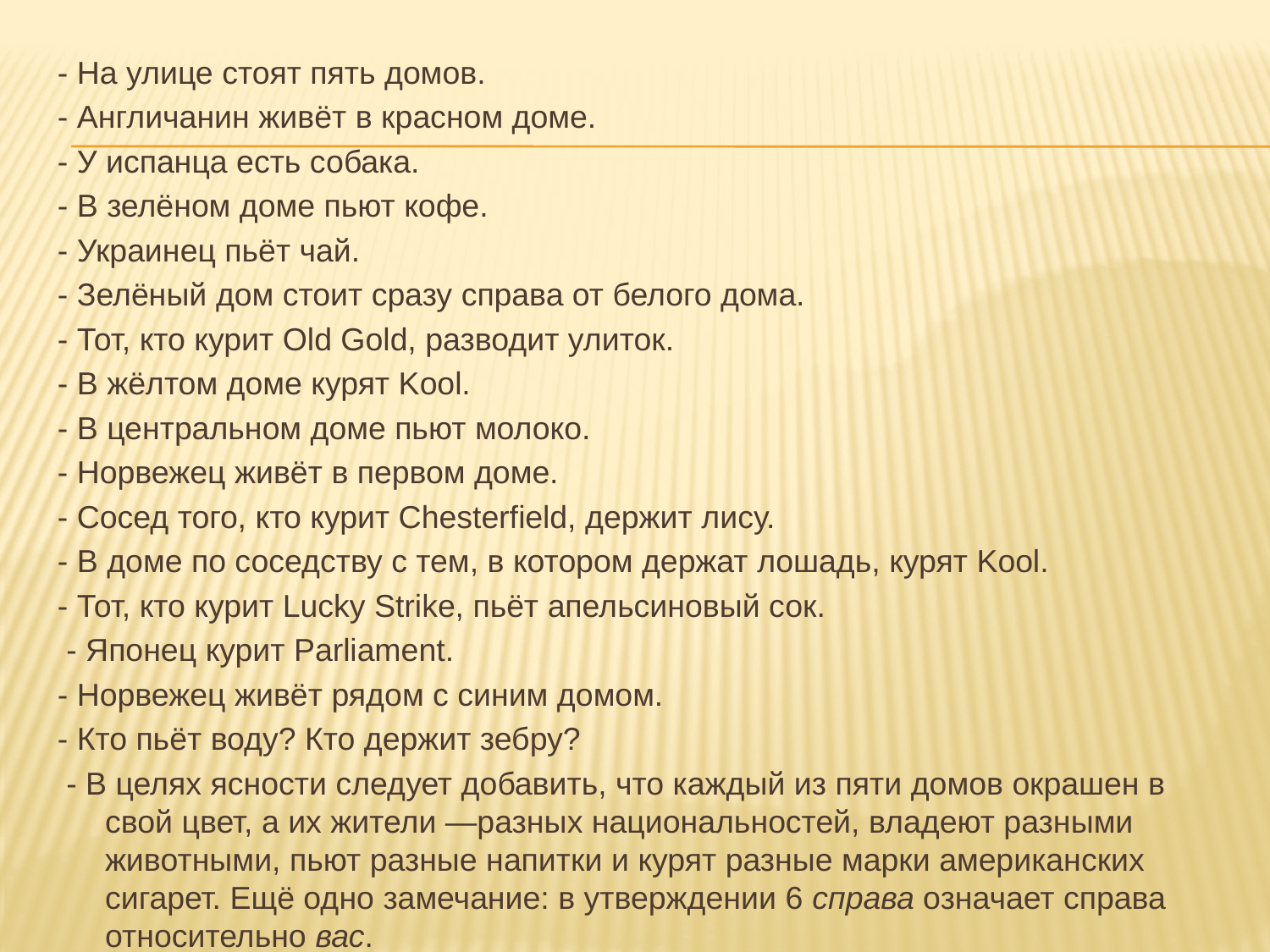

- На улице стоят пять домов.
- Англичанин живёт в красном доме.
- У испанца есть собака.
- В зелёном доме пьют кофе.
- Украинец пьёт чай.
- Зелёный дом стоит сразу справа от белого дома.
- Тот, кто курит Old Gold, разводит улиток.
- В жёлтом доме курят Kool.
- В центральном доме пьют молоко.
- Норвежец живёт в первом доме.
- Сосед того, кто курит Chesterfield, держит лису.
- В доме по соседству с тем, в котором держат лошадь, курят Kool.
- Тот, кто курит Lucky Strike, пьёт апельсиновый сок.
 - Японец курит Parliament.
- Норвежец живёт рядом с синим домом.
- Кто пьёт воду? Кто держит зебру?
 - В целях ясности следует добавить, что каждый из пяти домов окрашен в свой цвет, а их жители —разных национальностей, владеют разными животными, пьют разные напитки и курят разные марки американских сигарет. Ещё одно замечание: в утверждении 6 справа означает справа относительно вас.